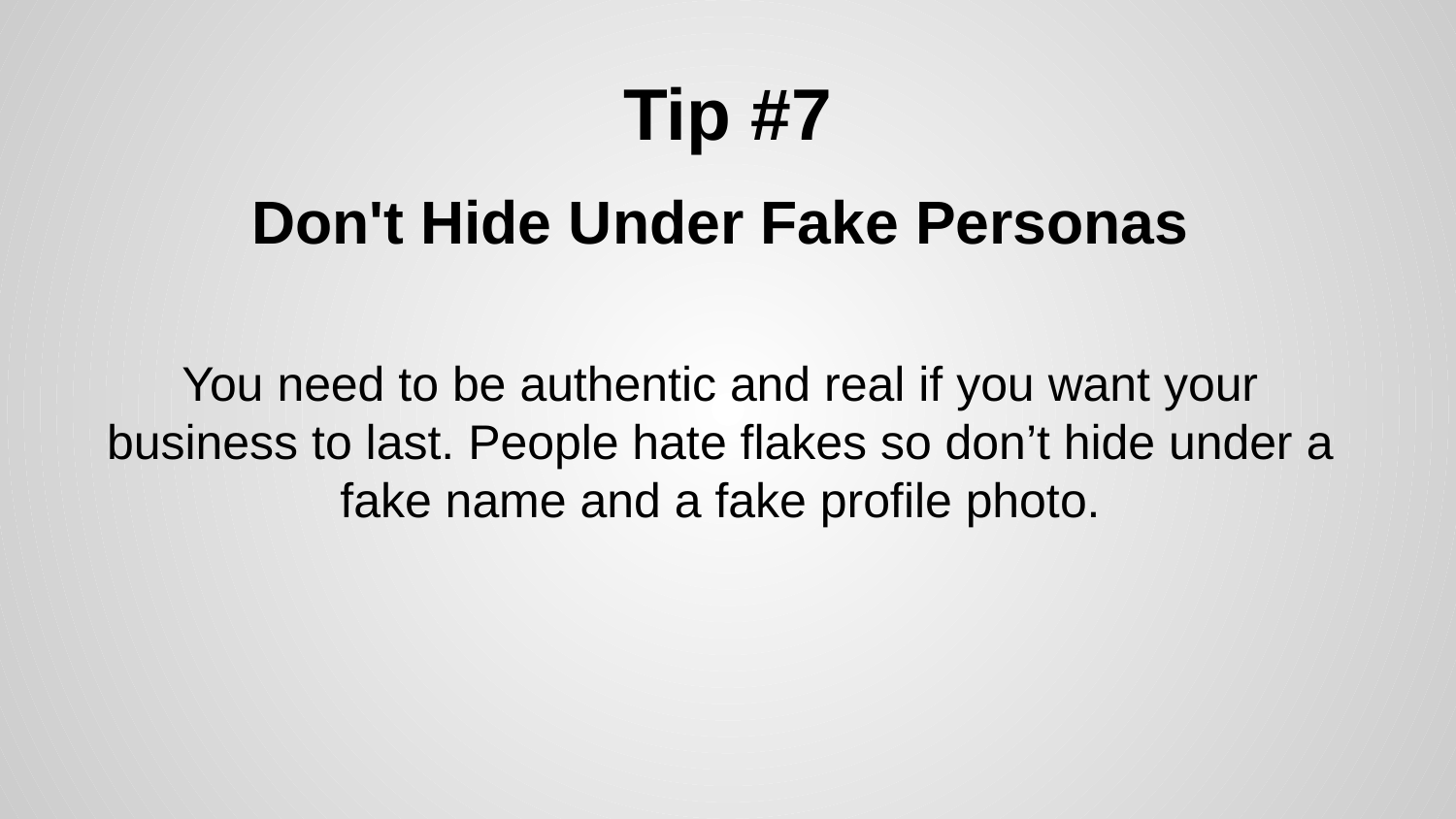

# Tip #7

Don't Hide Under Fake Personas

You need to be authentic and real if you want your business to last. People hate flakes so don’t hide under a fake name and a fake profile photo.